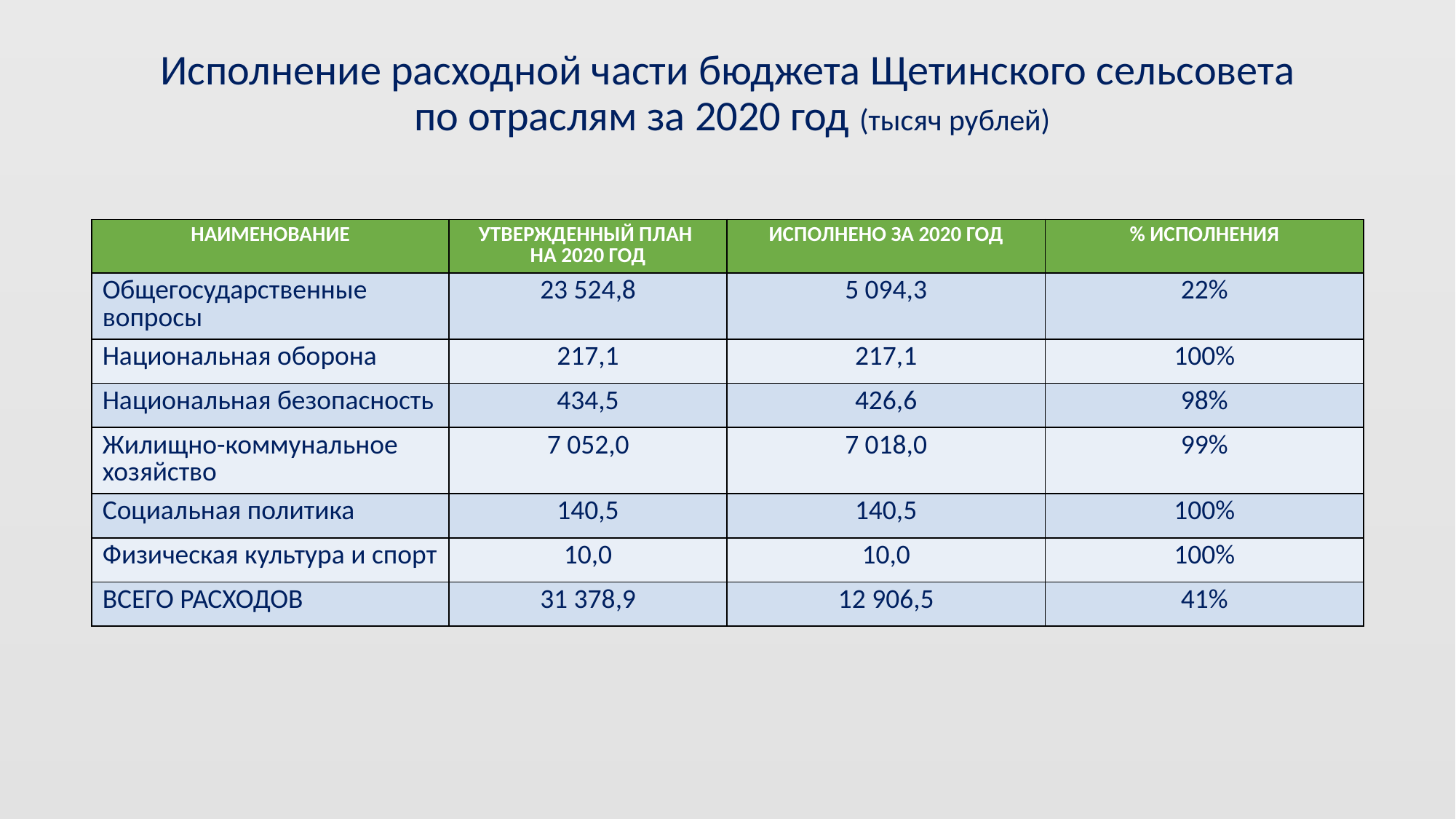

# Исполнение расходной части бюджета Щетинского сельсовета по отраслям за 2020 год (тысяч рублей)
| НАИМЕНОВАНИЕ | УТВЕРЖДЕННЫЙ ПЛАН НА 2020 ГОД | ИСПОЛНЕНО ЗА 2020 ГОД | % ИСПОЛНЕНИЯ |
| --- | --- | --- | --- |
| Общегосударственные вопросы | 23 524,8 | 5 094,3 | 22% |
| Национальная оборона | 217,1 | 217,1 | 100% |
| Национальная безопасность | 434,5 | 426,6 | 98% |
| Жилищно-коммунальное хозяйство | 7 052,0 | 7 018,0 | 99% |
| Социальная политика | 140,5 | 140,5 | 100% |
| Физическая культура и спорт | 10,0 | 10,0 | 100% |
| ВСЕГО РАСХОДОВ | 31 378,9 | 12 906,5 | 41% |